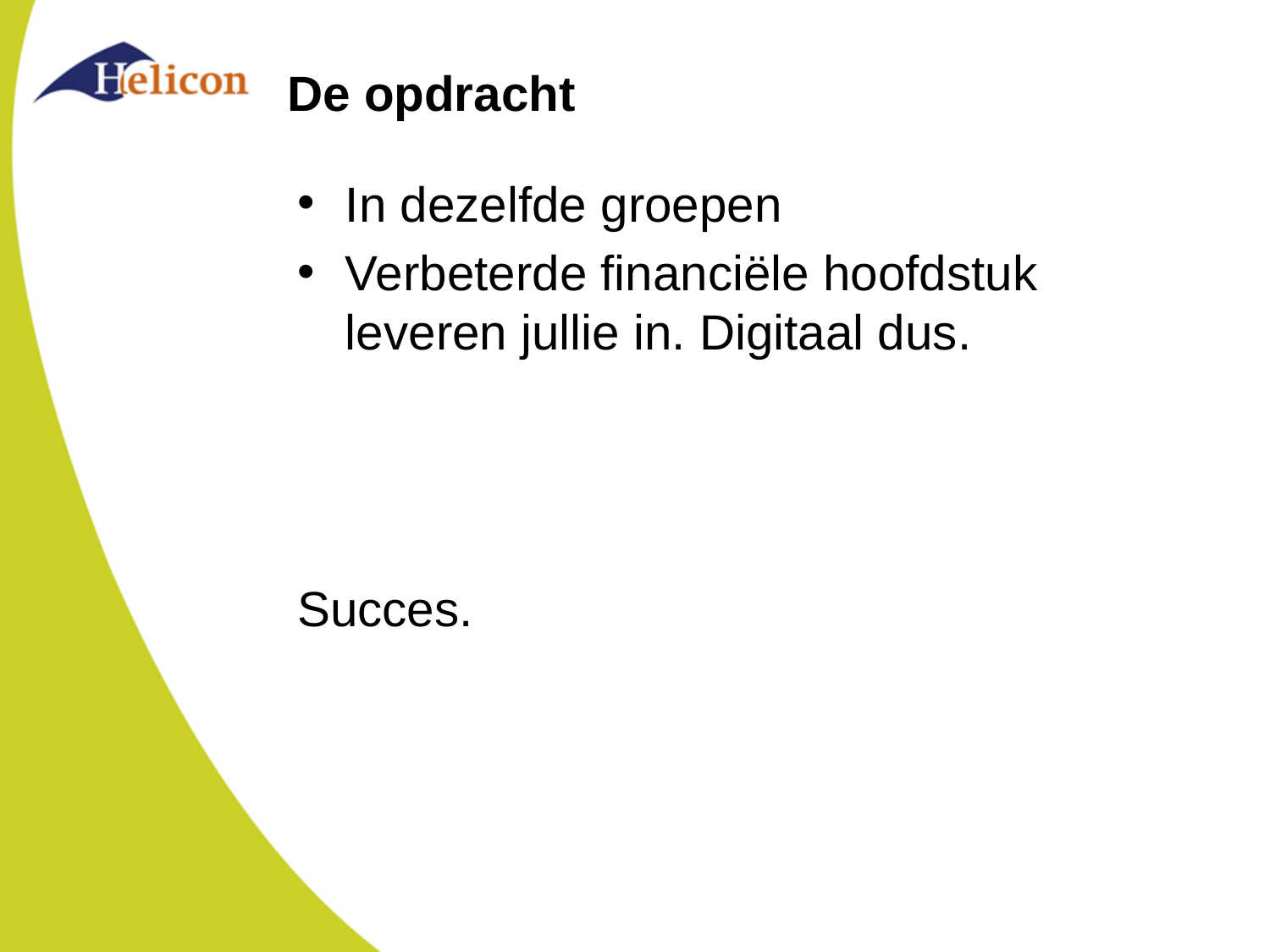

# De opdracht
In dezelfde groepen
Verbeterde financiële hoofdstuk leveren jullie in. Digitaal dus.

Succes.